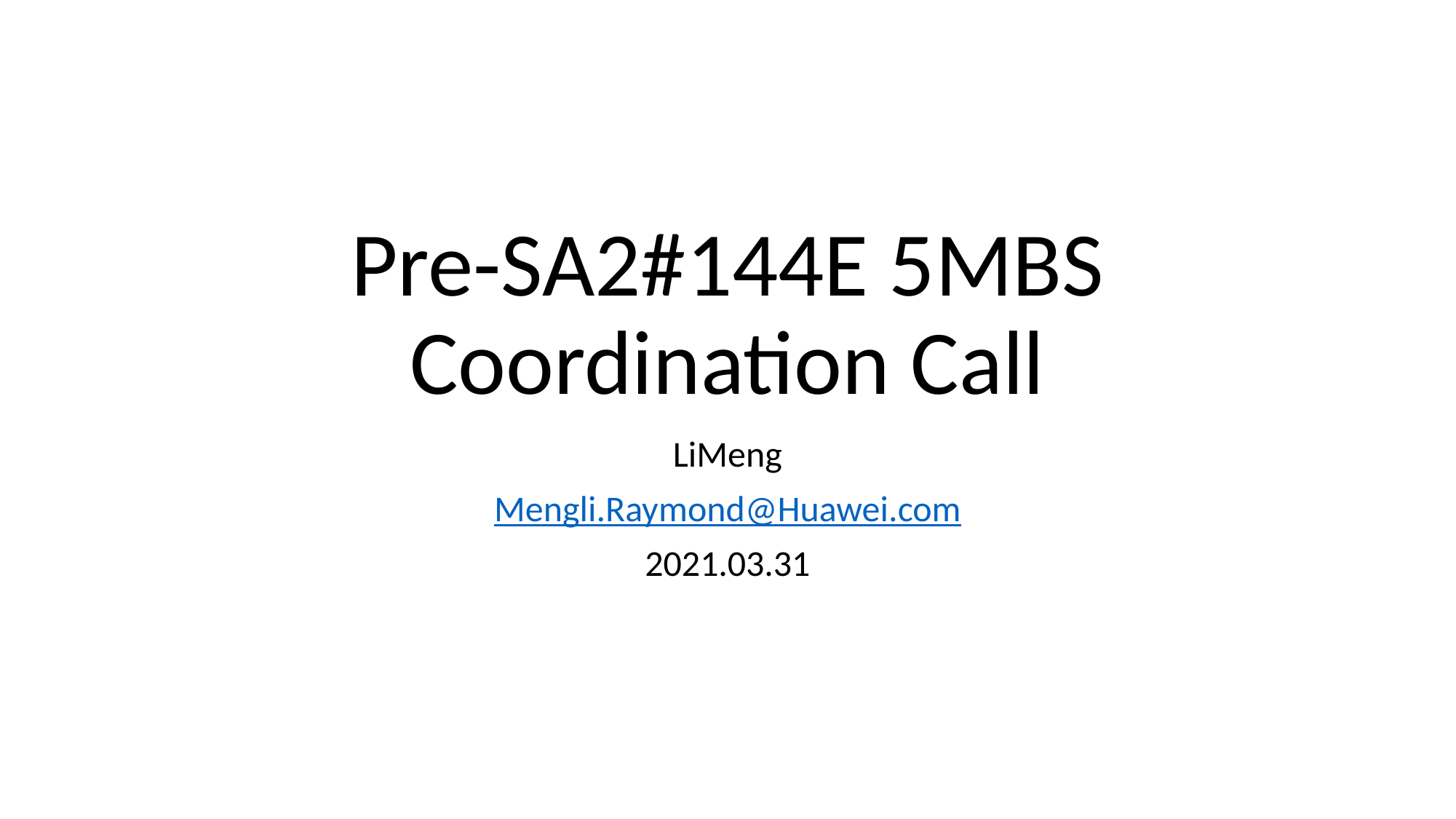

# Pre-SA2#144E 5MBS Coordination Call
LiMeng
Mengli.Raymond@Huawei.com
2021.03.31